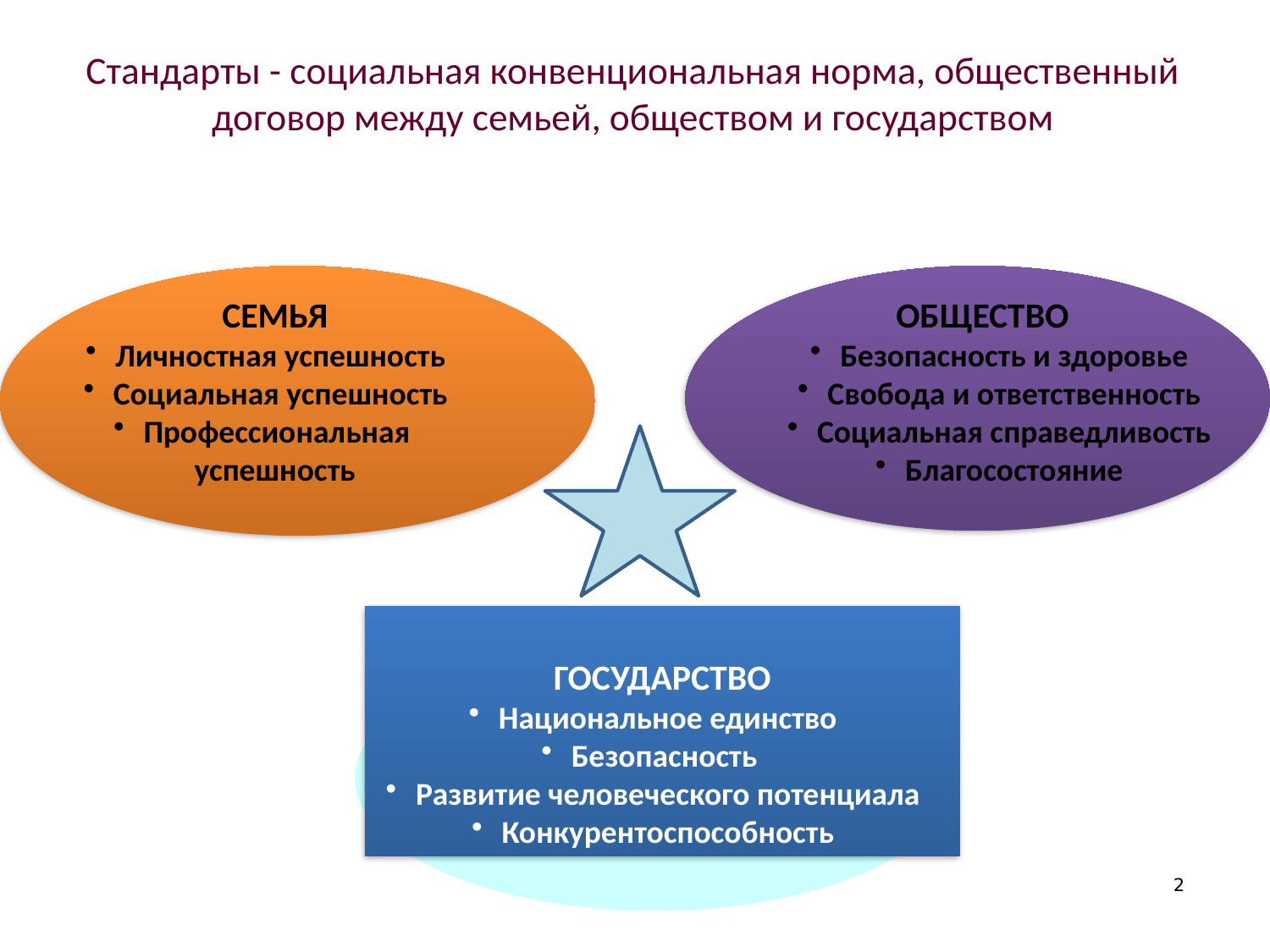

Стандарты - социальная конвенциональная норма, общественный договор между семьей, обществом и государством

СЕМЬЯ
Личностная успешность
Социальная успешность
Профессиональная
успешность
ОБЩЕСТВО
Безопасность и здоровье
Свобода и ответственность
Социальная справедливость
Благосостояние

ГОСУДАРСТВО
Национальное единство
Безопасность
Развитие человеческого потенциала
Конкурентоспособность

2